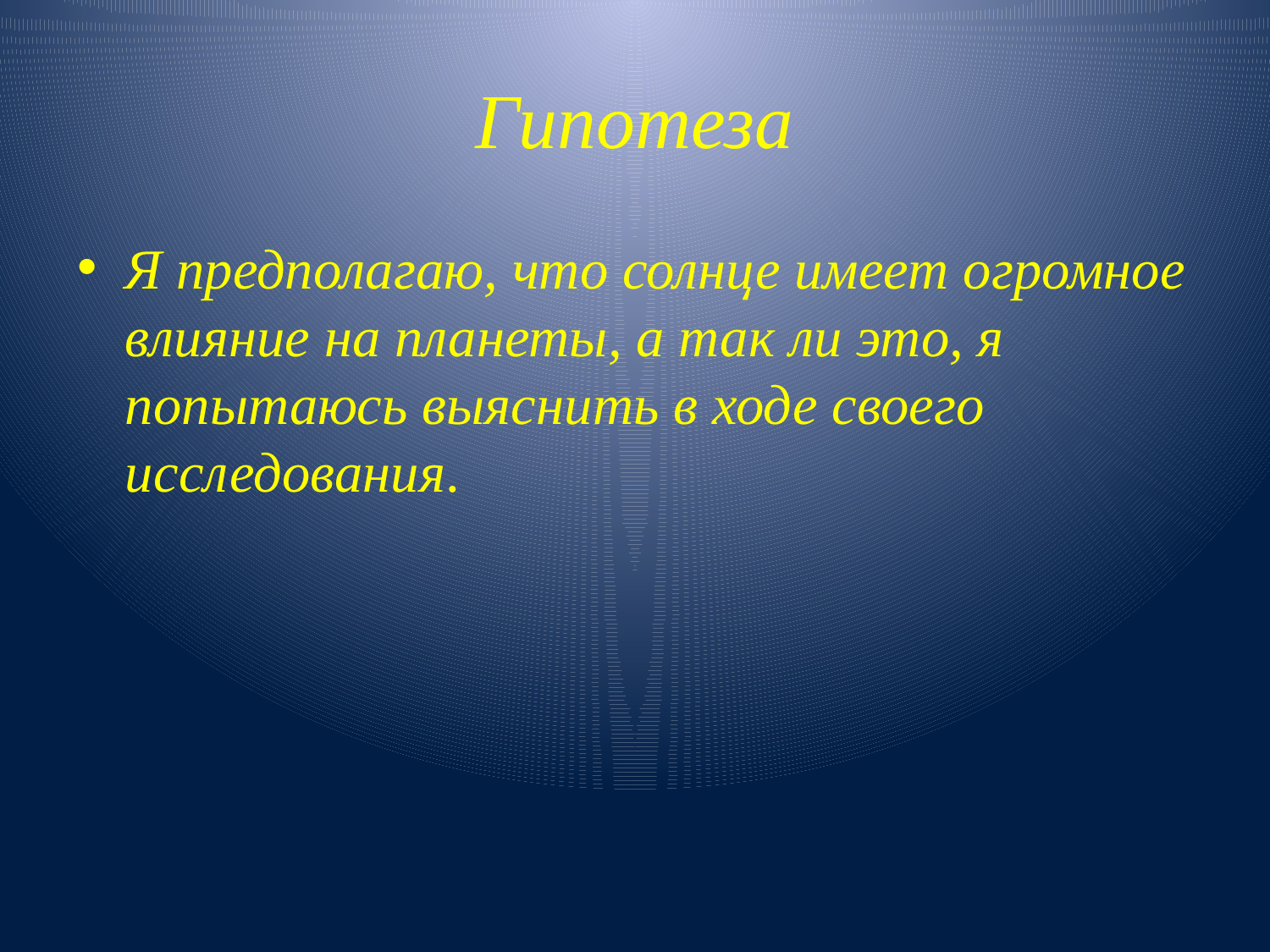

# Гипотеза
Я предполагаю, что солнце имеет огромное влияние на планеты, а так ли это, я попытаюсь выяснить в ходе своего исследования.